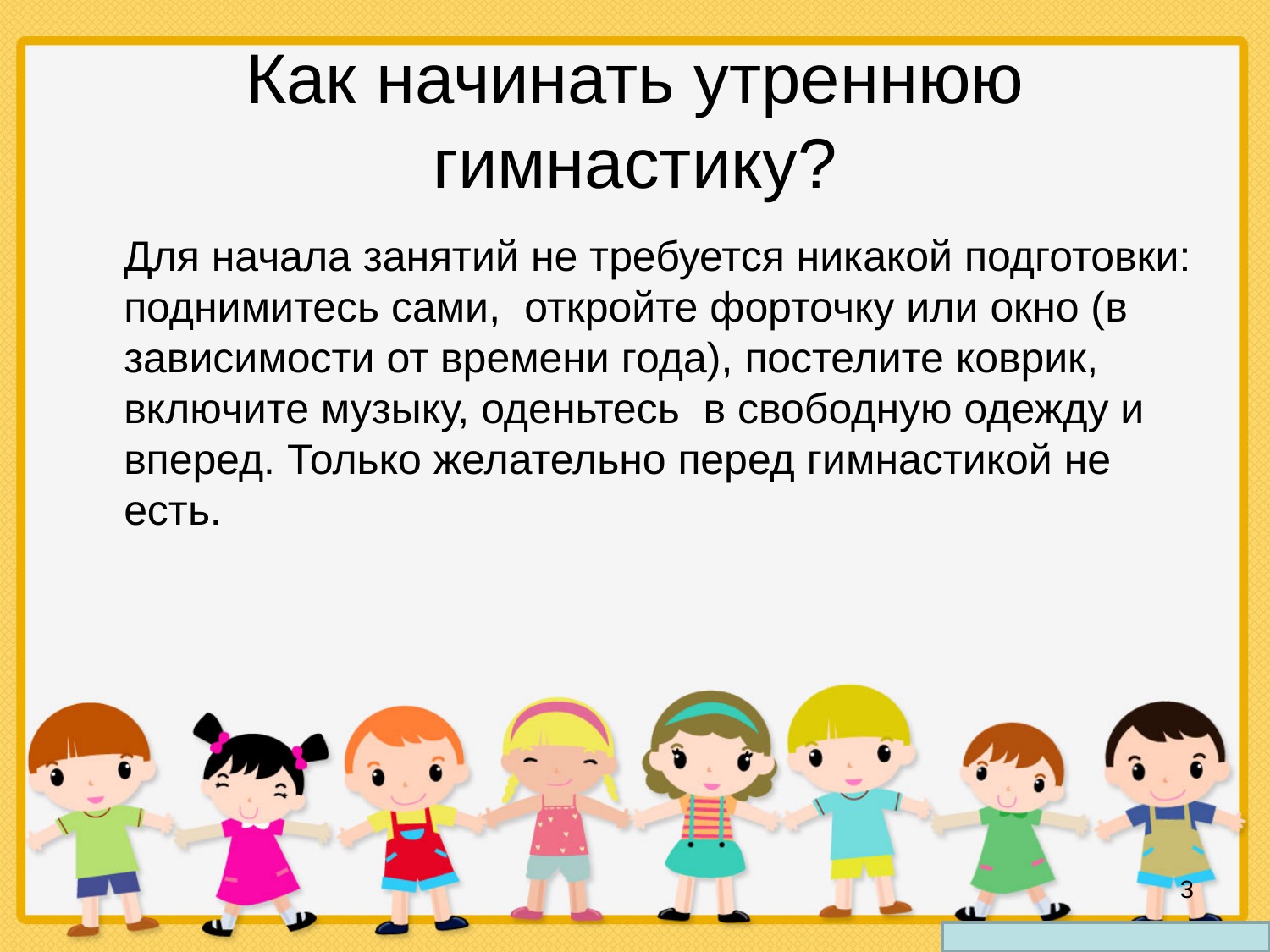

# Как начинать утреннюю гимнастику?
    Для начала занятий не требуется никакой подготовки: поднимитесь сами,  откройте форточку или окно (в зависимости от времени года), постелите коврик,  включите музыку, оденьтесь  в свободную одежду и вперед. Только желательно перед гимнастикой не есть.

3